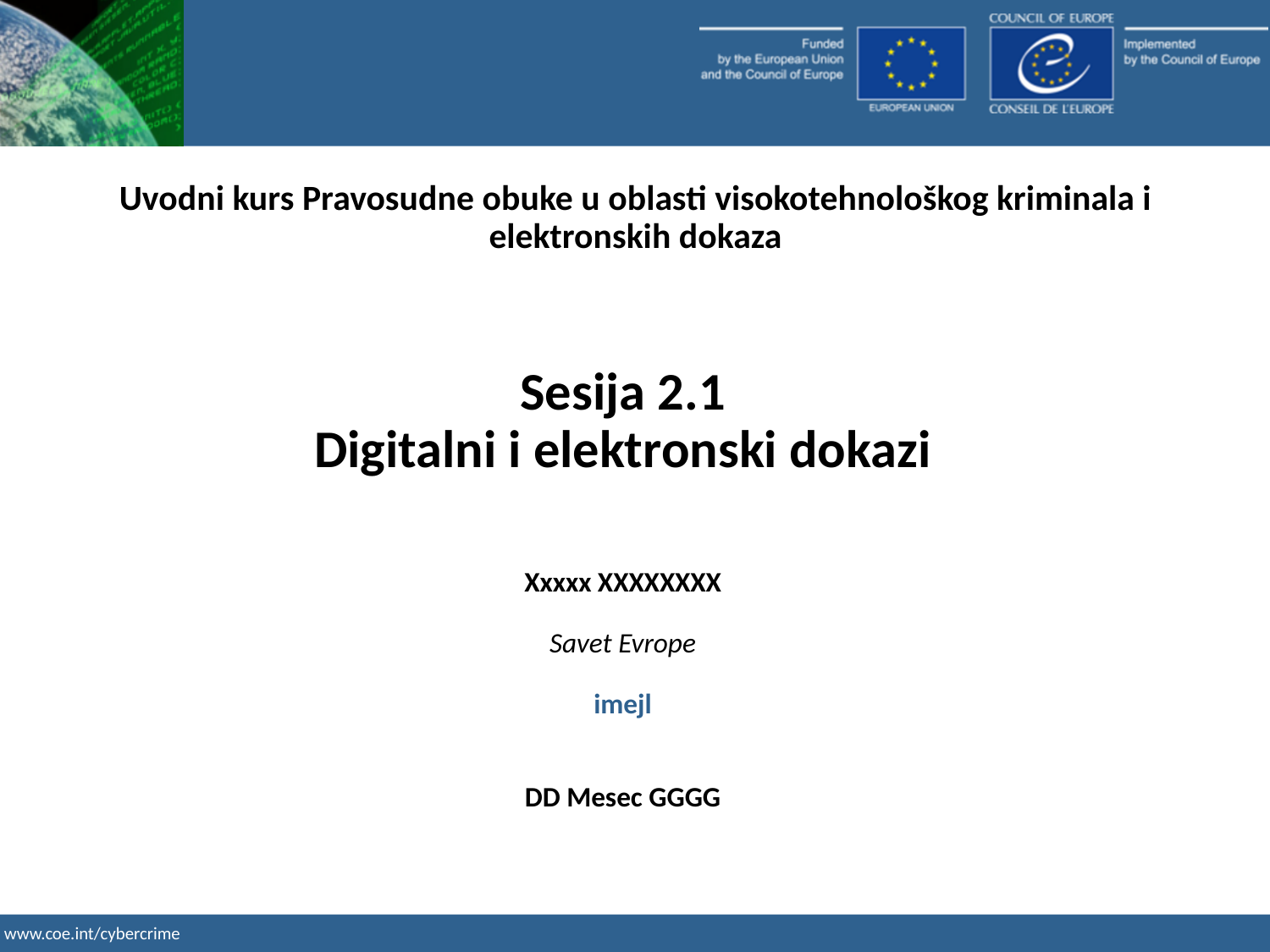

Uvodni kurs Pravosudne obuke u oblasti visokotehnološkog kriminala i elektronskih dokaza

Sesija 2.1
Digitalni i elektronski dokazi

Xxxxx XXXXXXXX

Savet Evrope

imejl

DD Mesec GGGG